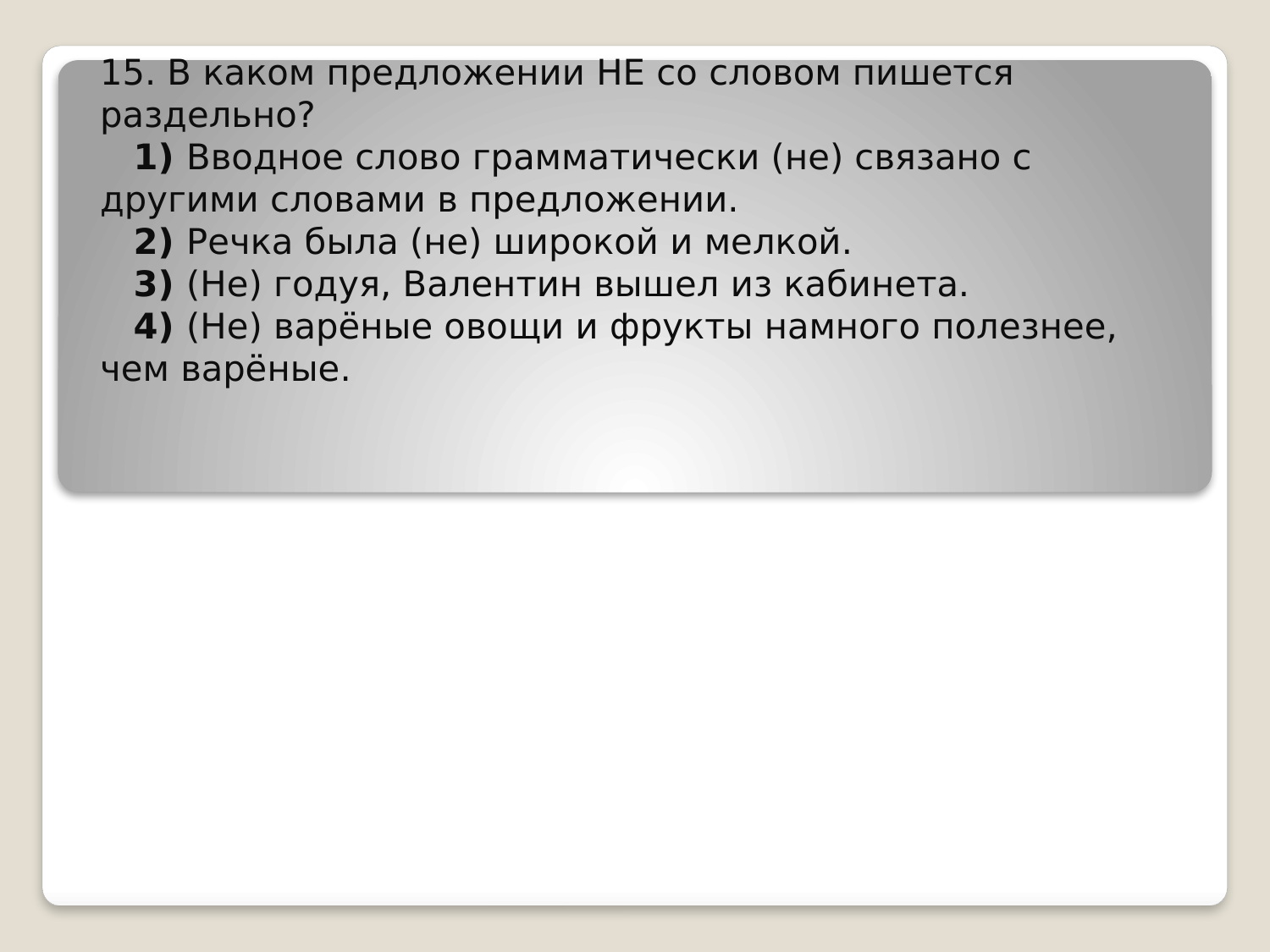

15. В каком предложении НЕ со словом пишется раздельно?
   1) Вводное слово грамматически (не) связано с другими словами в предложении.
   2) Речка была (не) широкой и мелкой.
   3) (Не) годуя, Валентин вышел из кабинета.
   4) (Не) варёные овощи и фрукты намного полезнее, чем варёные.